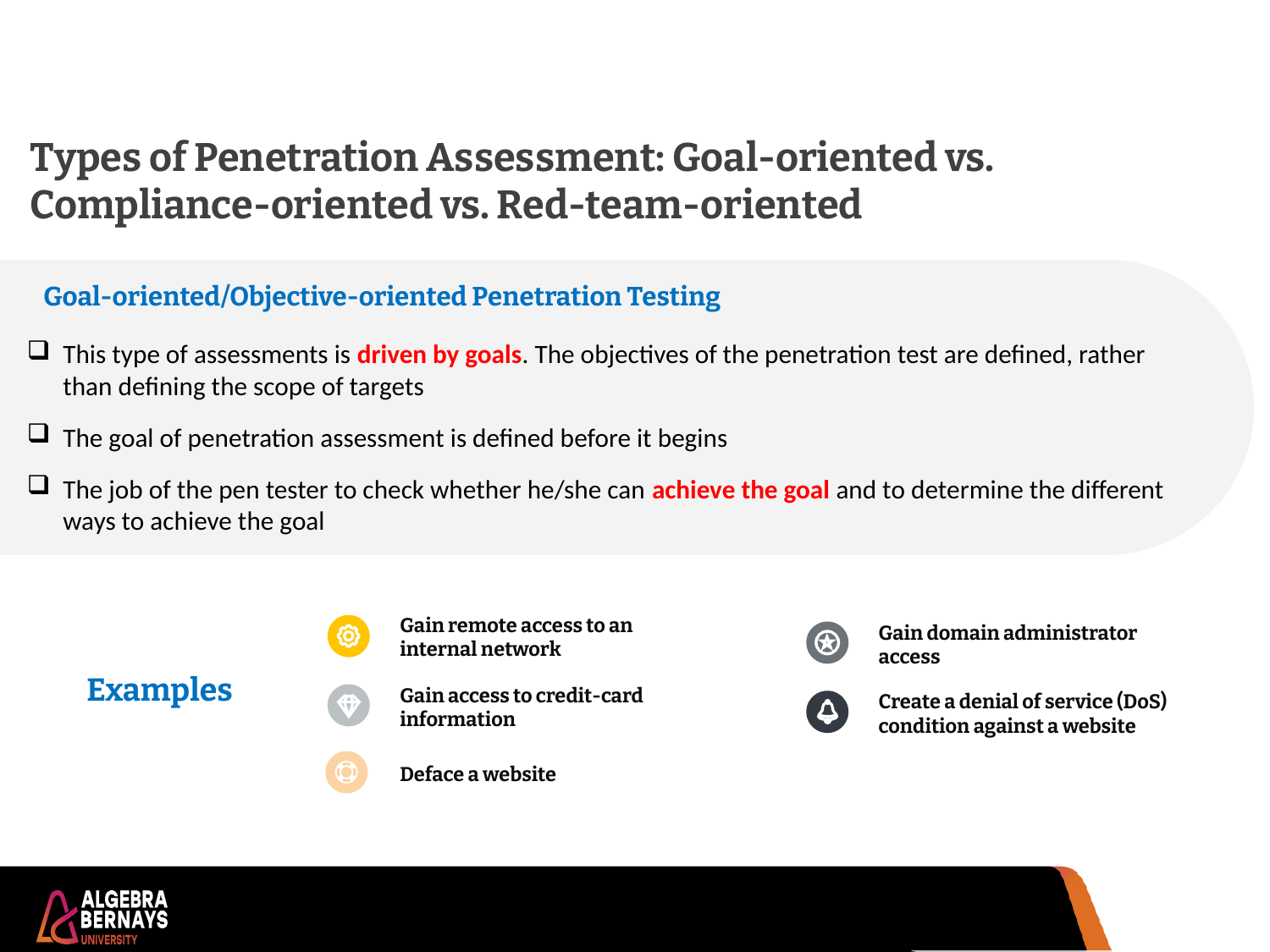

Types of Penetration Assessment: Goal-oriented vs. Compliance-oriented vs. Red-team-oriented
Goal-oriented/Objective-oriented Penetration Testing
This type of assessments is driven by goals. The objectives of the penetration test are defined, rather than defining the scope of targets
The goal of penetration assessment is defined before it begins
The job of the pen tester to check whether he/she can achieve the goal and to determine the different ways to achieve the goal
Gain remote access to an internal network
Gain domain administrator access

Examples
Gain access to credit-card information
Create a denial of service (DoS) condition against a website

Deface a website